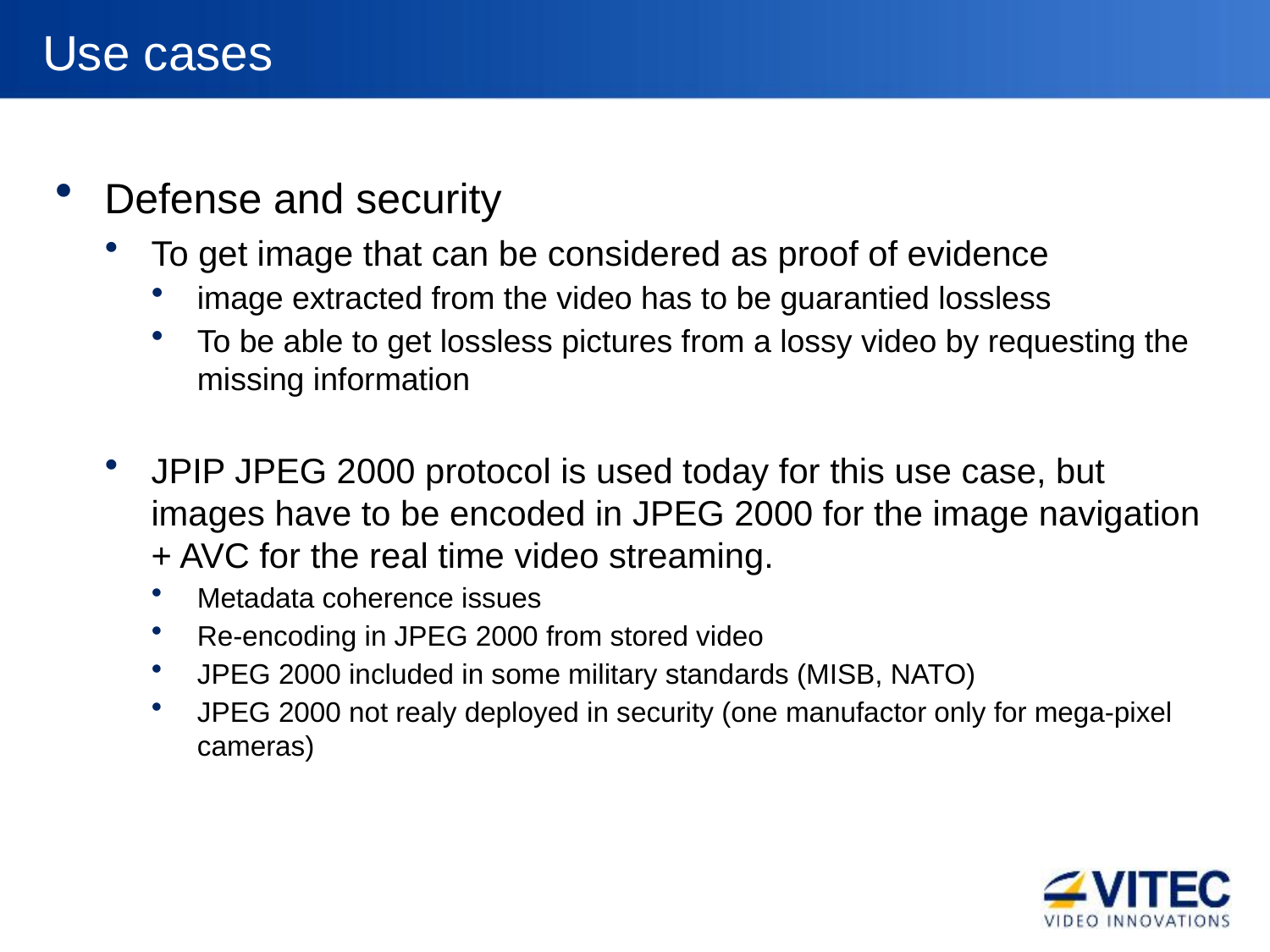

# Use cases
Defense and security
To get image that can be considered as proof of evidence
image extracted from the video has to be guarantied lossless
To be able to get lossless pictures from a lossy video by requesting the missing information

JPIP JPEG 2000 protocol is used today for this use case, but images have to be encoded in JPEG 2000 for the image navigation + AVC for the real time video streaming.
Metadata coherence issues
Re-encoding in JPEG 2000 from stored video
JPEG 2000 included in some military standards (MISB, NATO)
JPEG 2000 not realy deployed in security (one manufactor only for mega-pixel cameras)